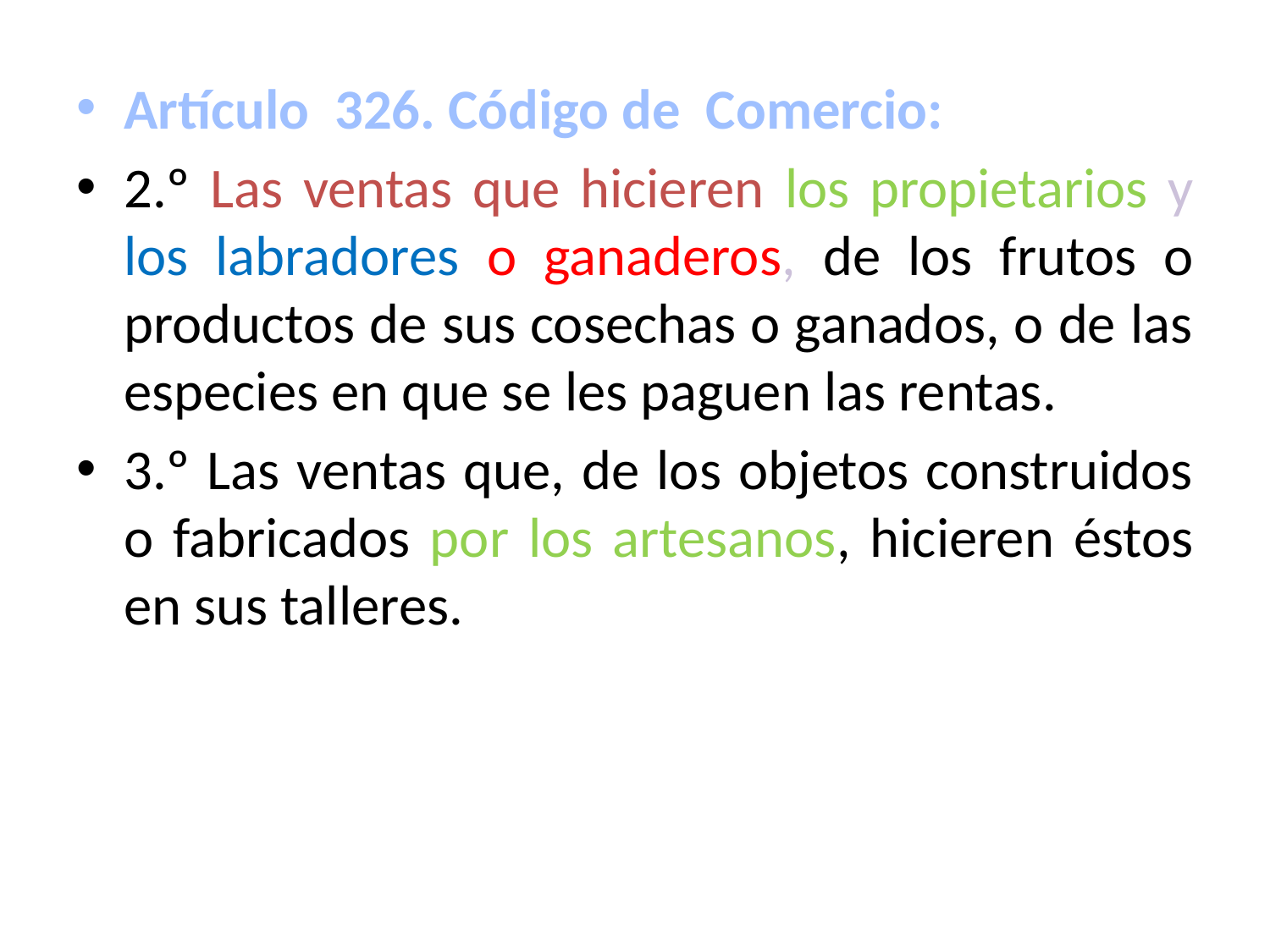

Artículo  326. Código de  Comercio:
2.º Las ventas que hicieren los propietarios y los labradores o ganaderos, de los frutos o productos de sus cosechas o ganados, o de las especies en que se les paguen las rentas.
3.º Las ventas que, de los objetos construidos o fabricados por los artesanos, hicieren éstos en sus talleres.